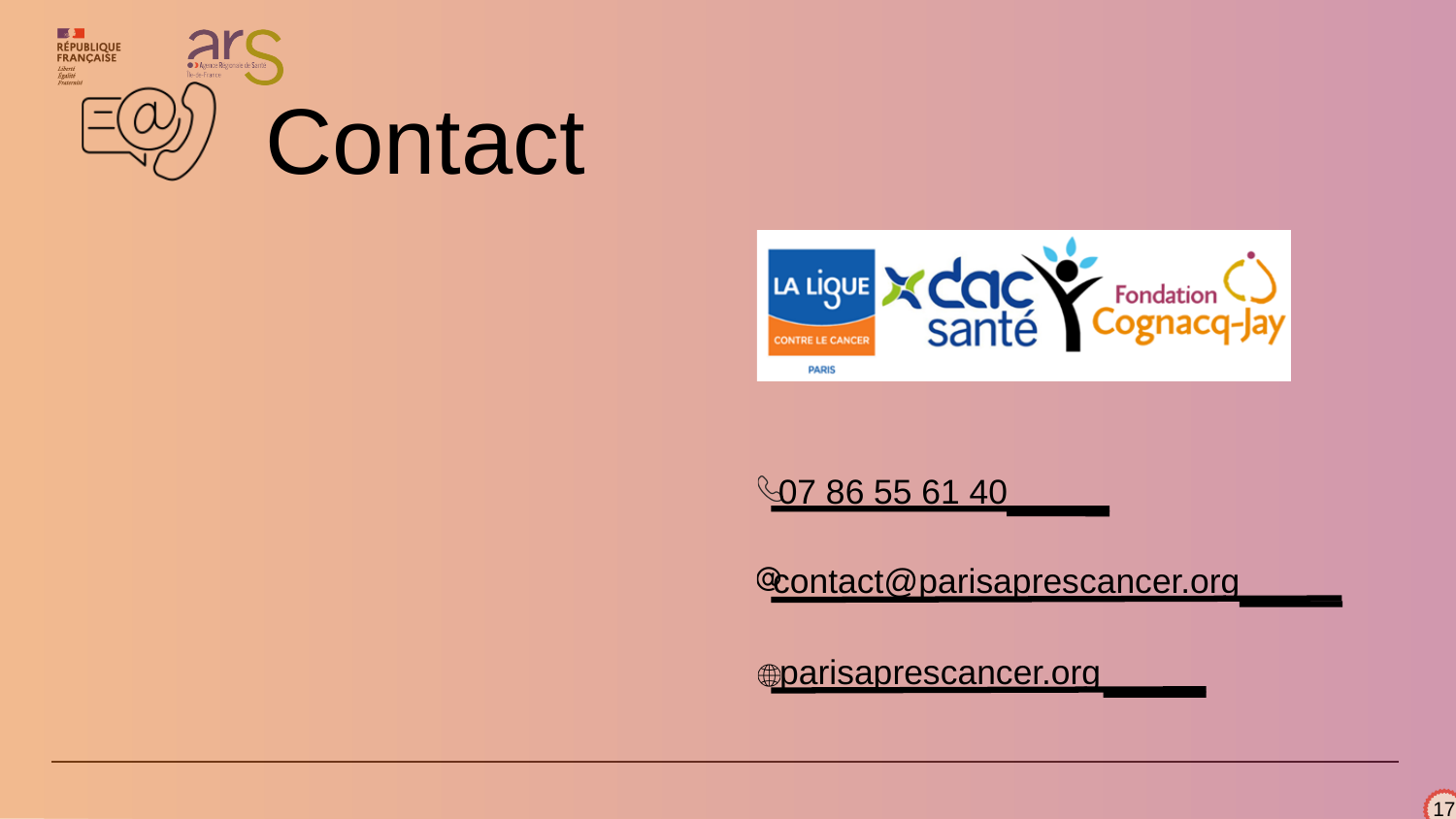

Contact

07 86 55 61 40

contact@parisaprescancer.org

parisaprescancer.org

17